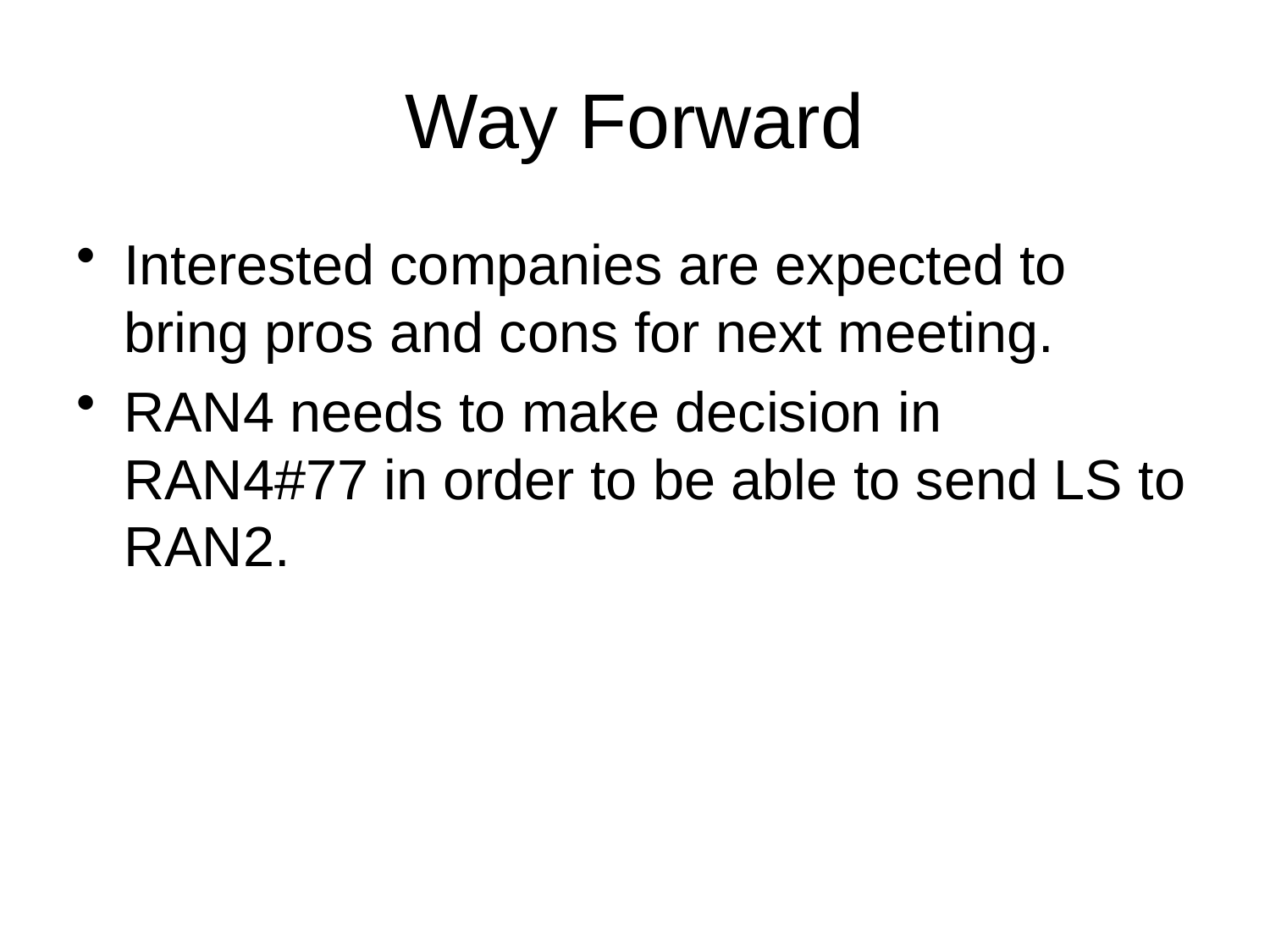

# Way Forward
Interested companies are expected to bring pros and cons for next meeting.
RAN4 needs to make decision in RAN4#77 in order to be able to send LS to RAN2.